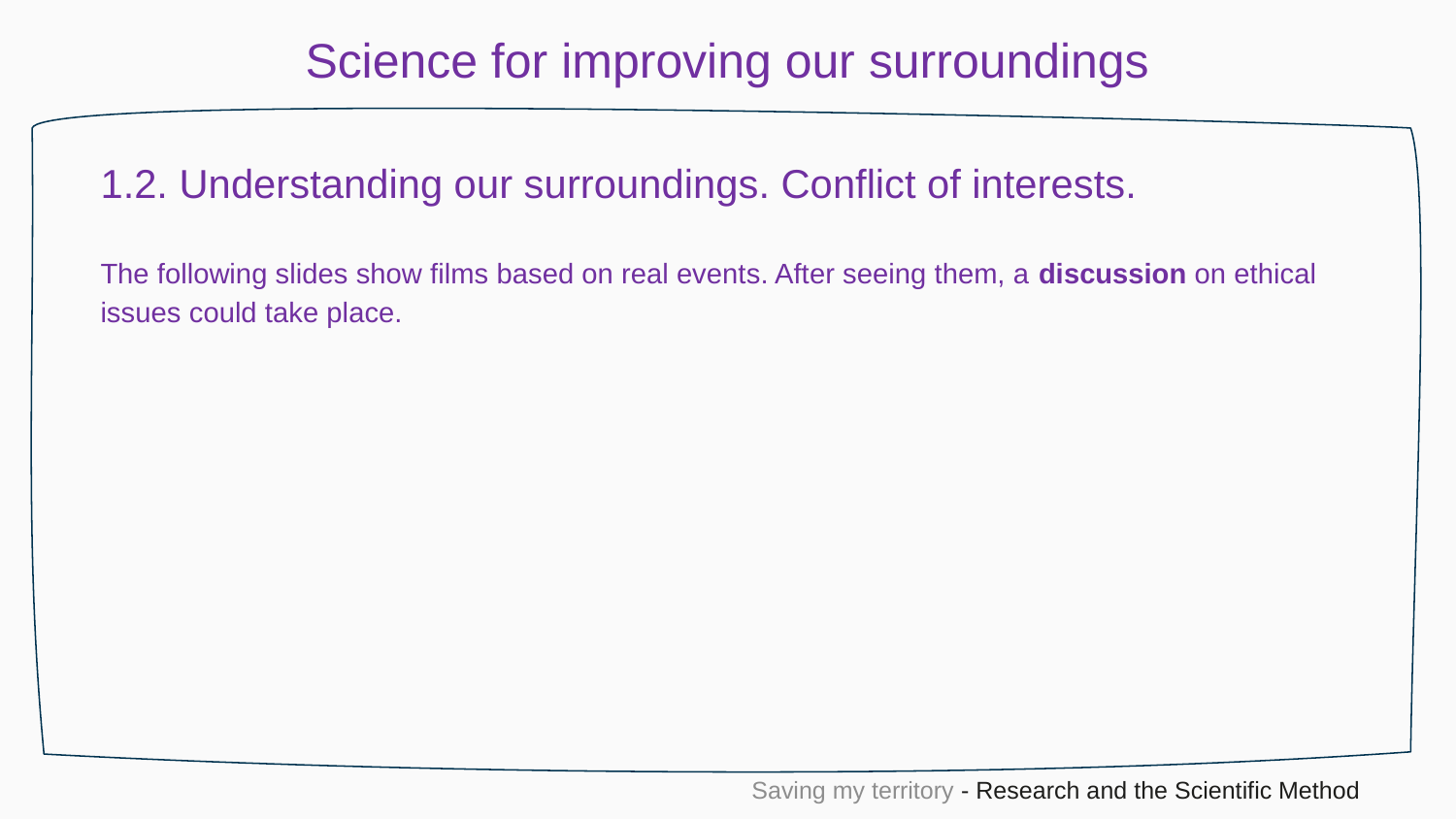

Science for improving our surroundings

1.2. Understanding our surroundings. Conflict of interests.
The following slides show films based on real events. After seeing them, a discussion on ethical issues could take place.

Saving my territory - Research and the Scientific Method